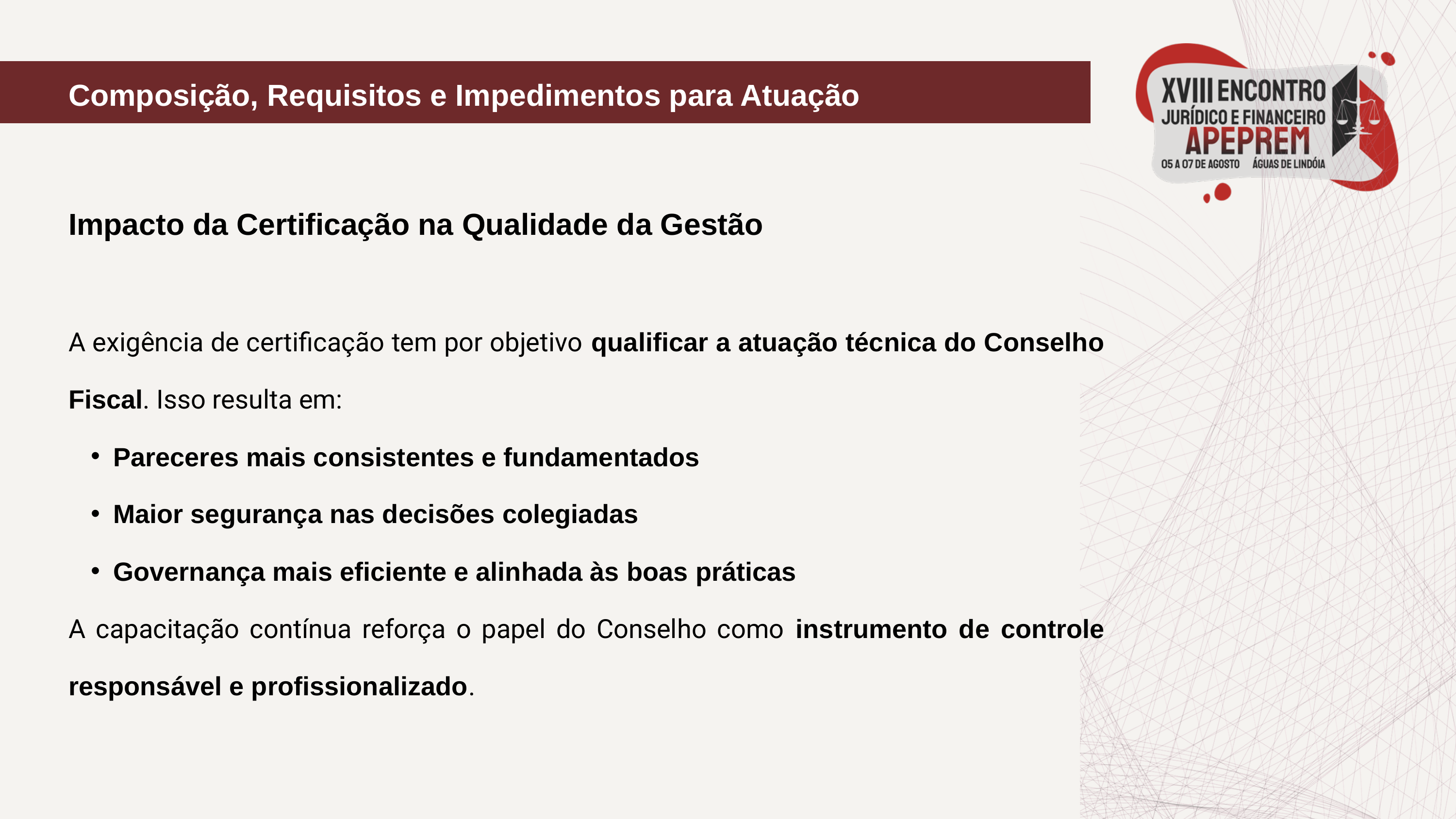

Composição, Requisitos e Impedimentos para Atuação
Impacto da Certificação na Qualidade da Gestão
A exigência de certificação tem por objetivo qualificar a atuação técnica do Conselho Fiscal. Isso resulta em:
Pareceres mais consistentes e fundamentados
Maior segurança nas decisões colegiadas
Governança mais eficiente e alinhada às boas práticas
A capacitação contínua reforça o papel do Conselho como instrumento de controle responsável e profissionalizado.